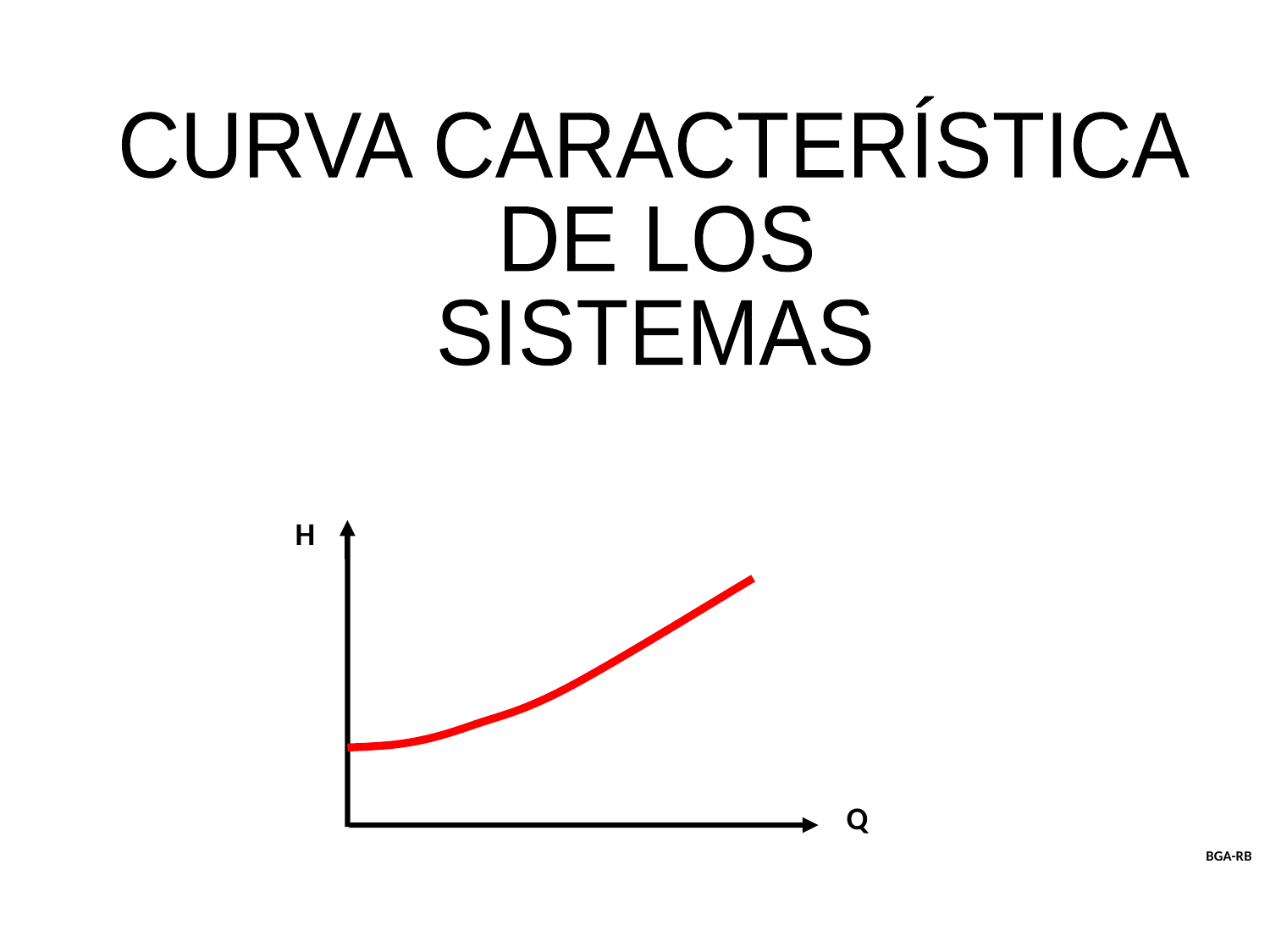

CURVA CARACTERÍSTICA
DE LOS
SISTEMAS
H

Q

BGA-RB